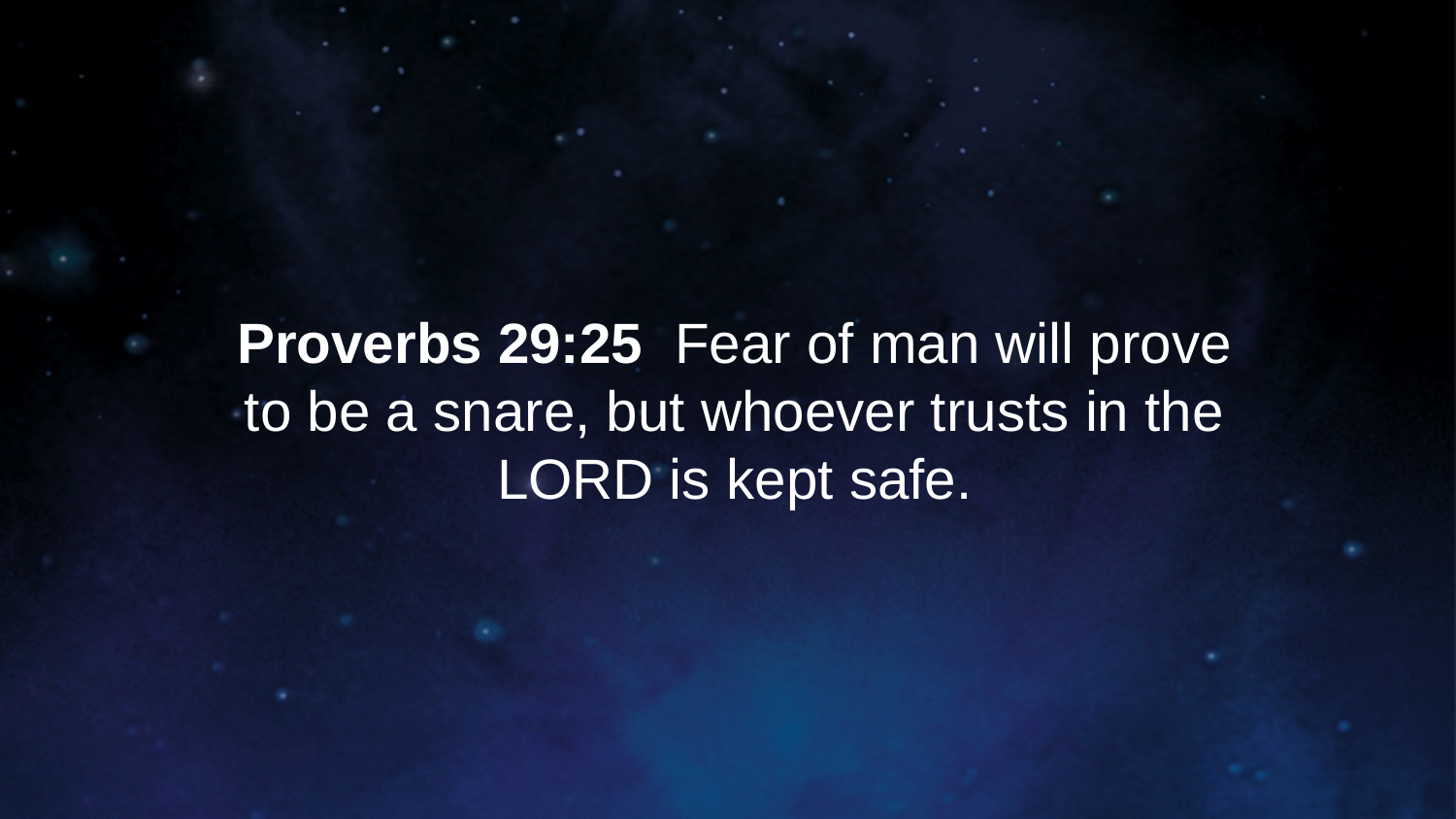

# Proverbs 29:25  Fear of man will prove to be a snare, but  whoever trusts in the LORD is kept safe.